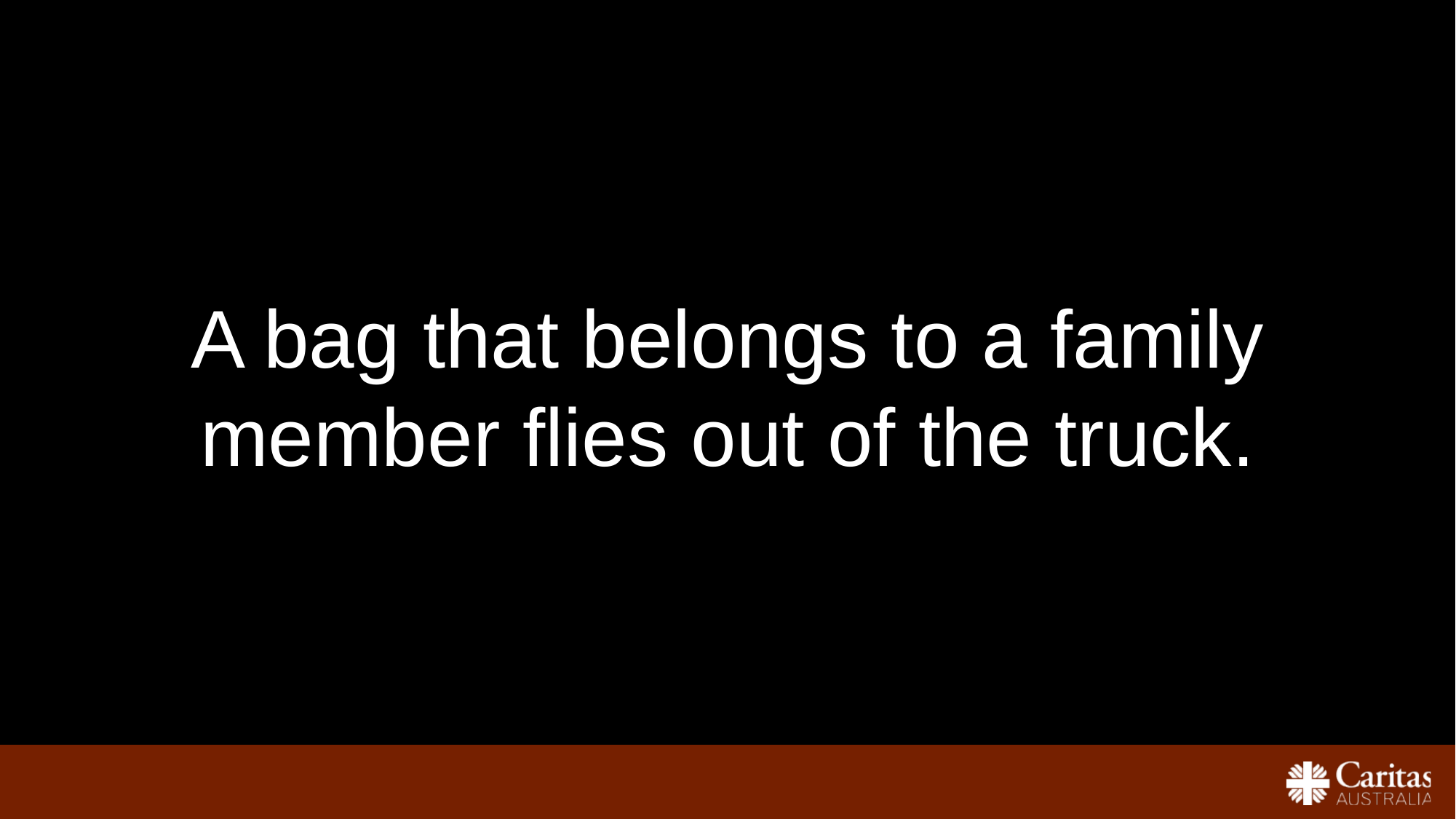

A bag that belongs to a family member flies out of the truck.